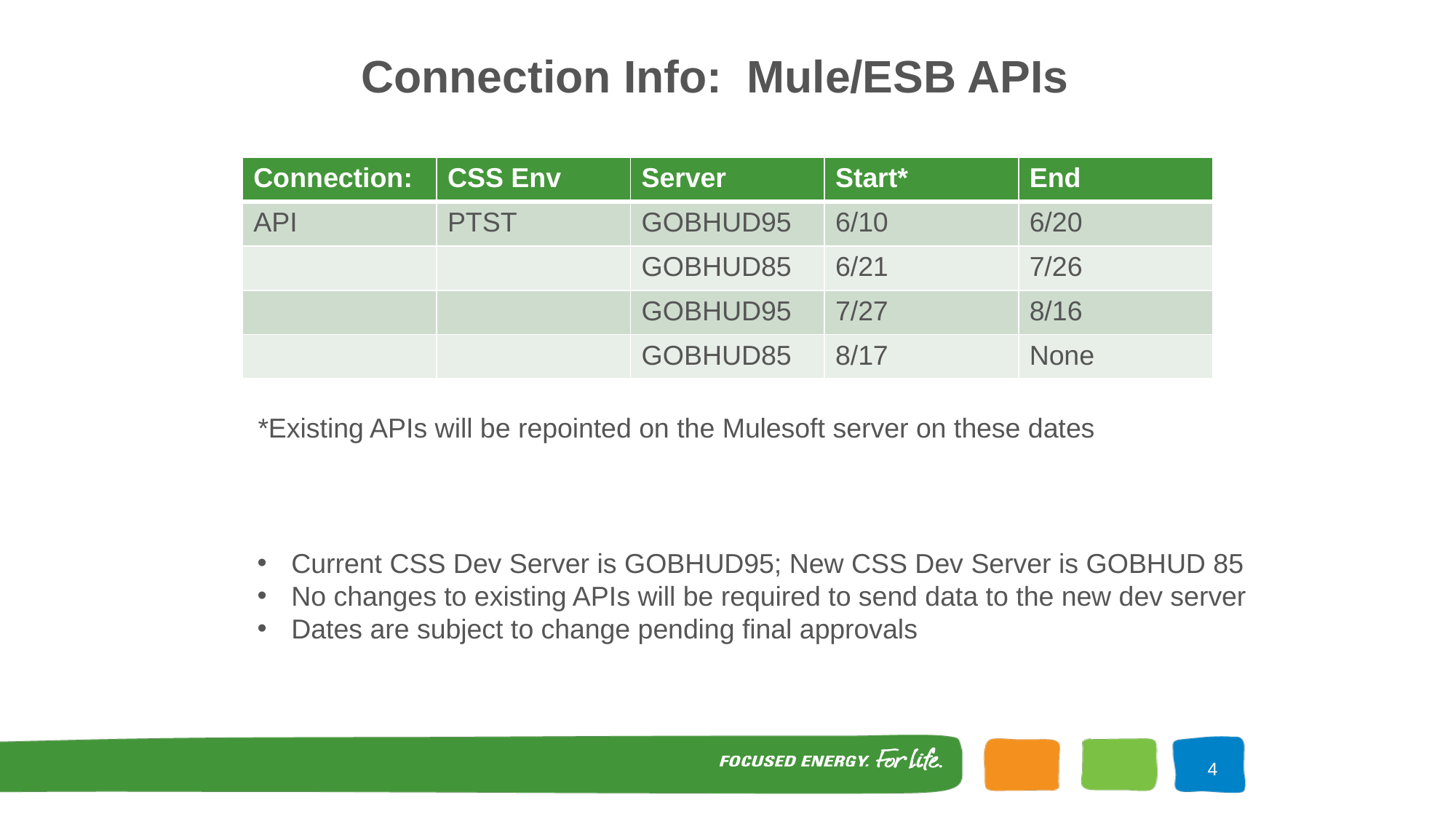

# Connection Info:  Mule/ESB APIs
| Connection: | CSS Env | Server | Start\* | End |
| --- | --- | --- | --- | --- |
| API | PTST | GOBHUD95 | 6/10 | 6/20 |
|  |  | GOBHUD85 | 6/21 | 7/26 |
|  |  | GOBHUD95 | 7/27 | 8/16 |
|  |  | GOBHUD85 | 8/17 | None |
*Existing APIs will be repointed on the Mulesoft server on these dates
Current CSS Dev Server is GOBHUD95; New CSS Dev Server is GOBHUD 85
No changes to existing APIs will be required to send data to the new dev server
Dates are subject to change pending final approvals
4